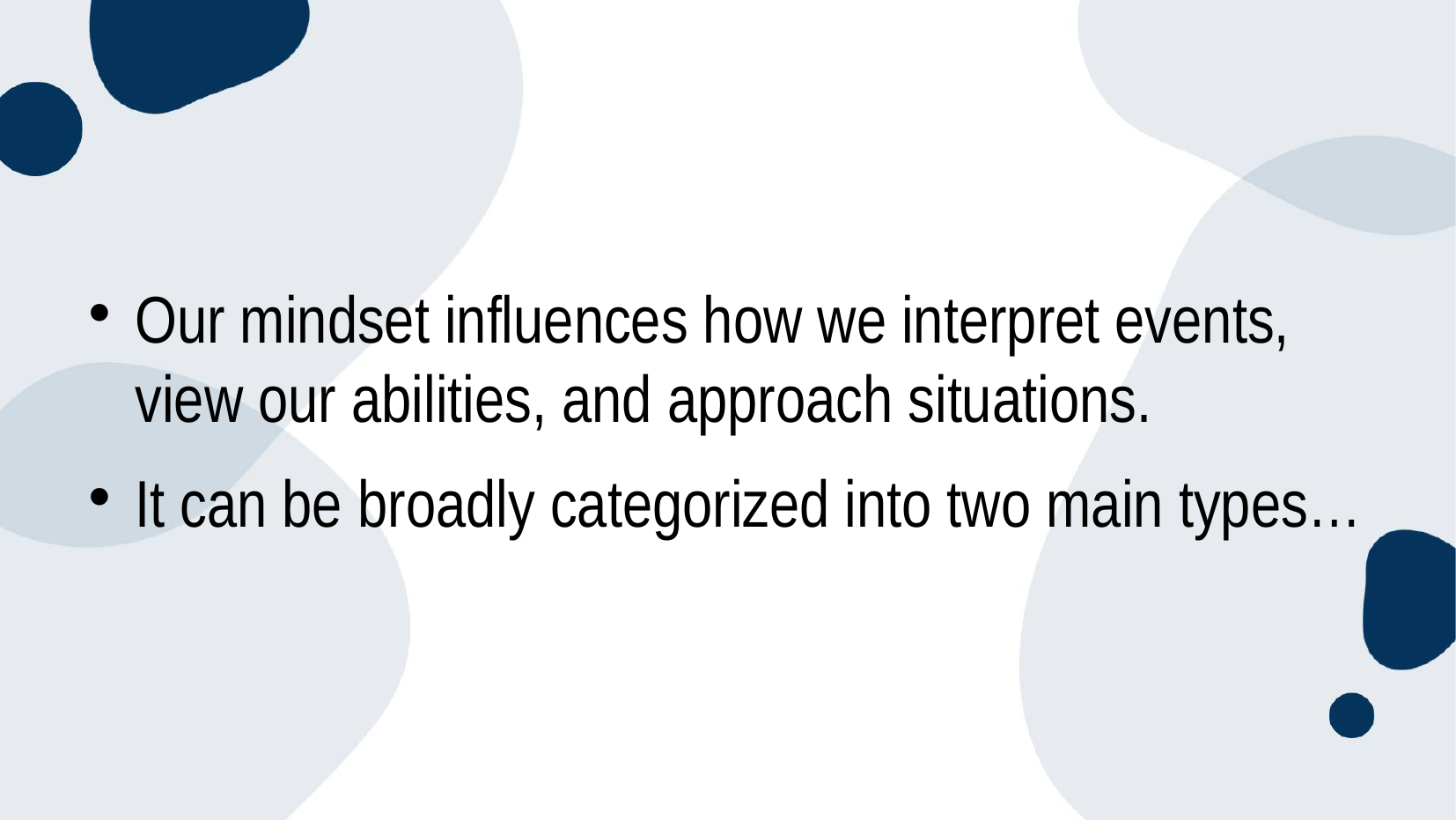

#
Our mindset influences how we interpret events, view our abilities, and approach situations.
It can be broadly categorized into two main types…